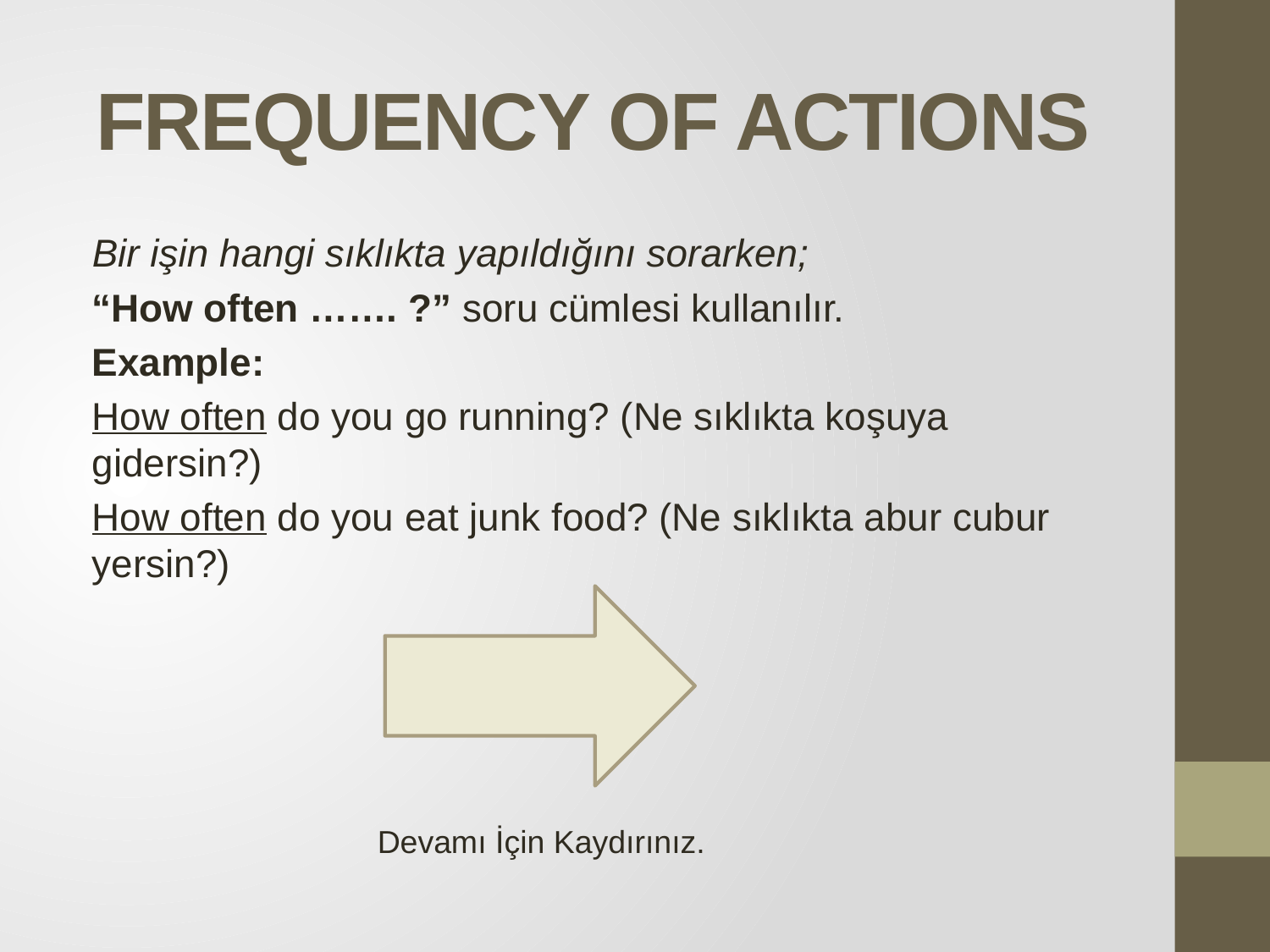

# FREQUENCY OF ACTIONS
Bir işin hangi sıklıkta yapıldığını sorarken;
“How often ……. ?” soru cümlesi kullanılır.
Example:
How often do you go running? (Ne sıklıkta koşuya gidersin?)
How often do you eat junk food? (Ne sıklıkta abur cubur yersin?)

Devamı İçin Kaydırınız.